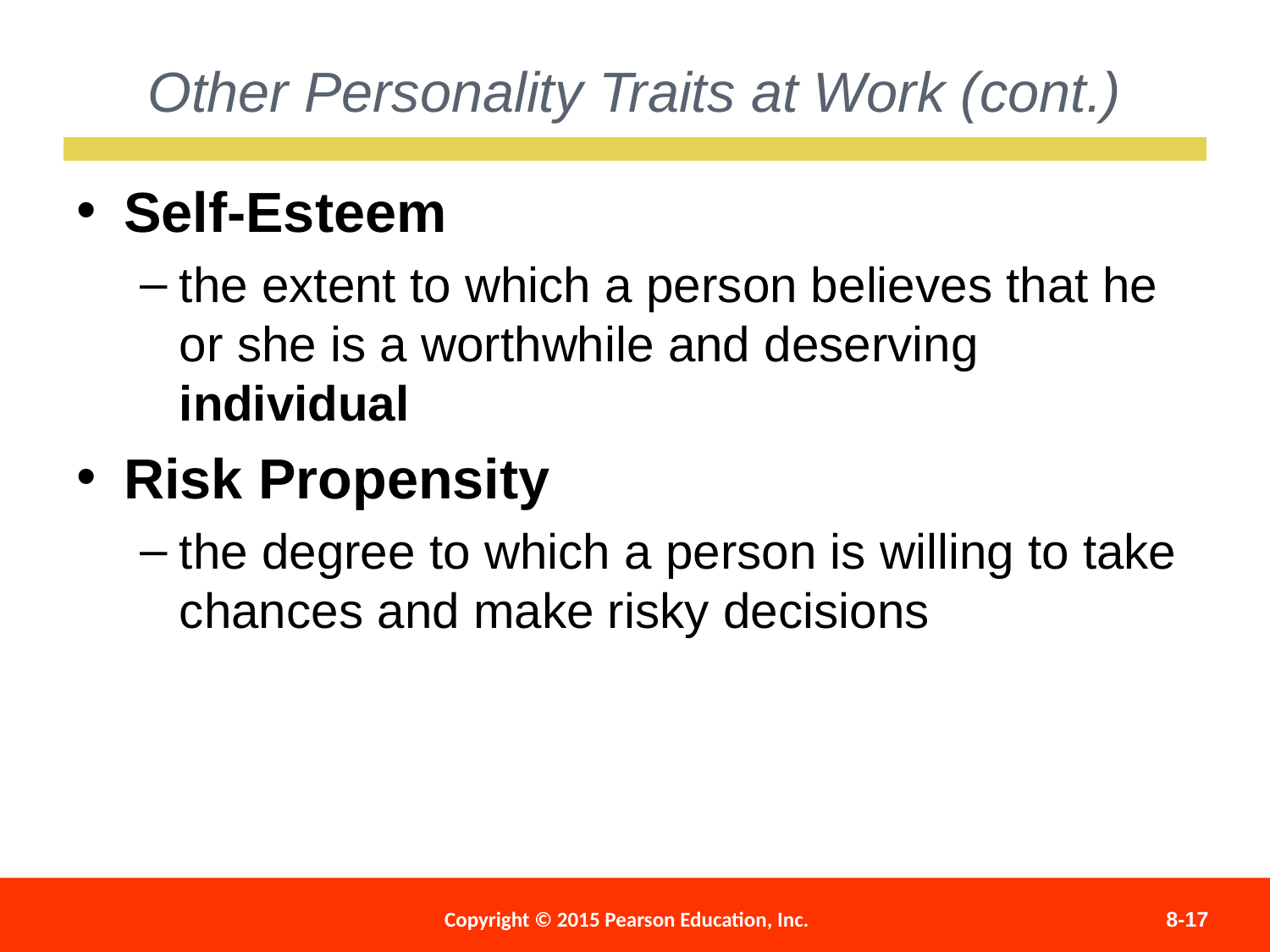

Other Personality Traits at Work (cont.)
Self-Esteem
the extent to which a person believes that he or she is a worthwhile and deserving individual
Risk Propensity
the degree to which a person is willing to take chances and make risky decisions